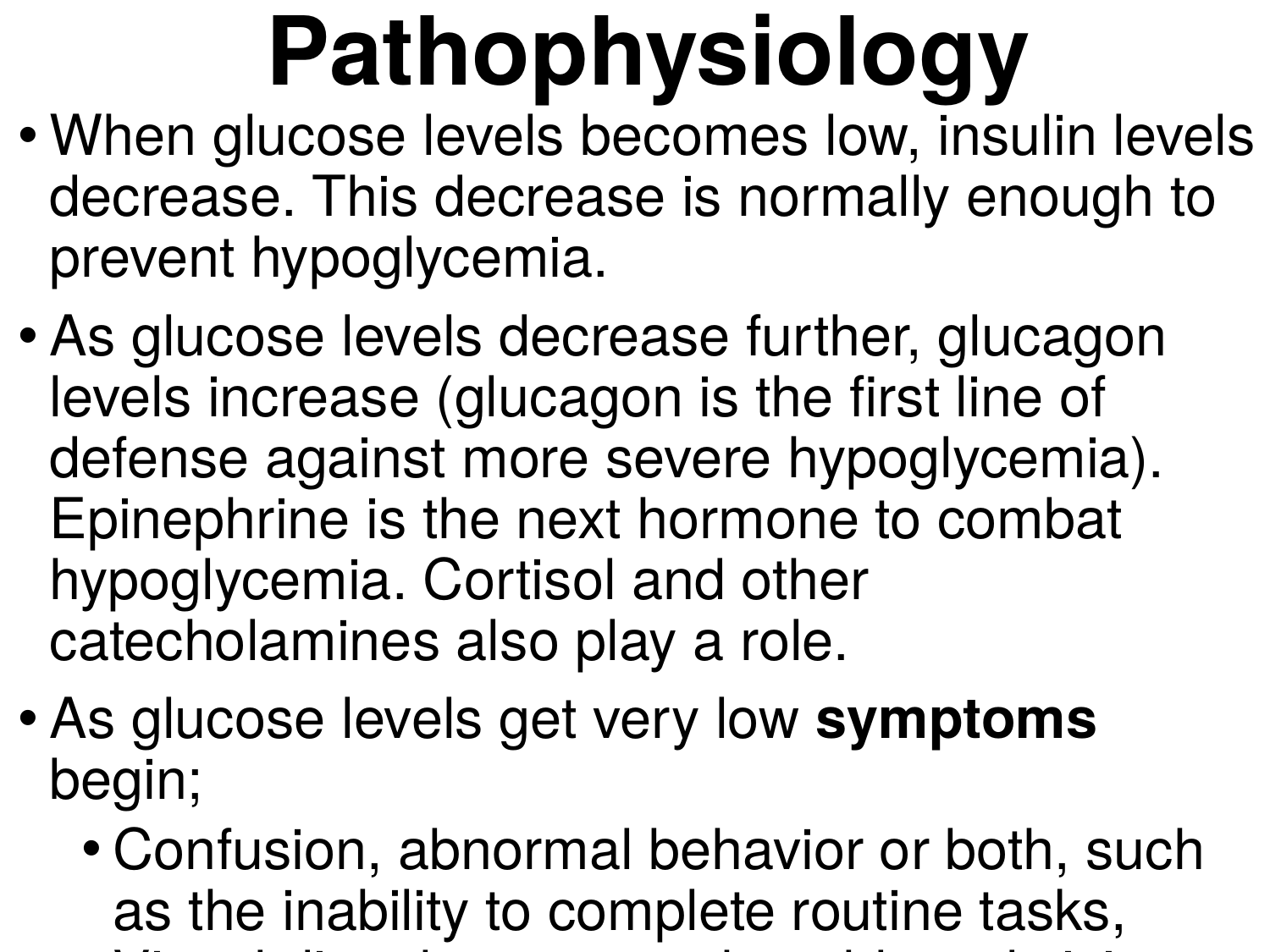

# Pathophysiology
When glucose levels becomes low, insulin levels decrease. This decrease is normally enough to prevent hypoglycemia.
As glucose levels decrease further, glucagon levels increase (glucagon is the first line of defense against more severe hypoglycemia). Epinephrine is the next hormone to combat hypoglycemia. Cortisol and other catecholamines also play a role.
As glucose levels get very low symptoms begin;
Confusion, abnormal behavior or both, such as the inability to complete routine tasks, Visual disturbances, such as blurred vision, Seizures,Loss of consciousness.